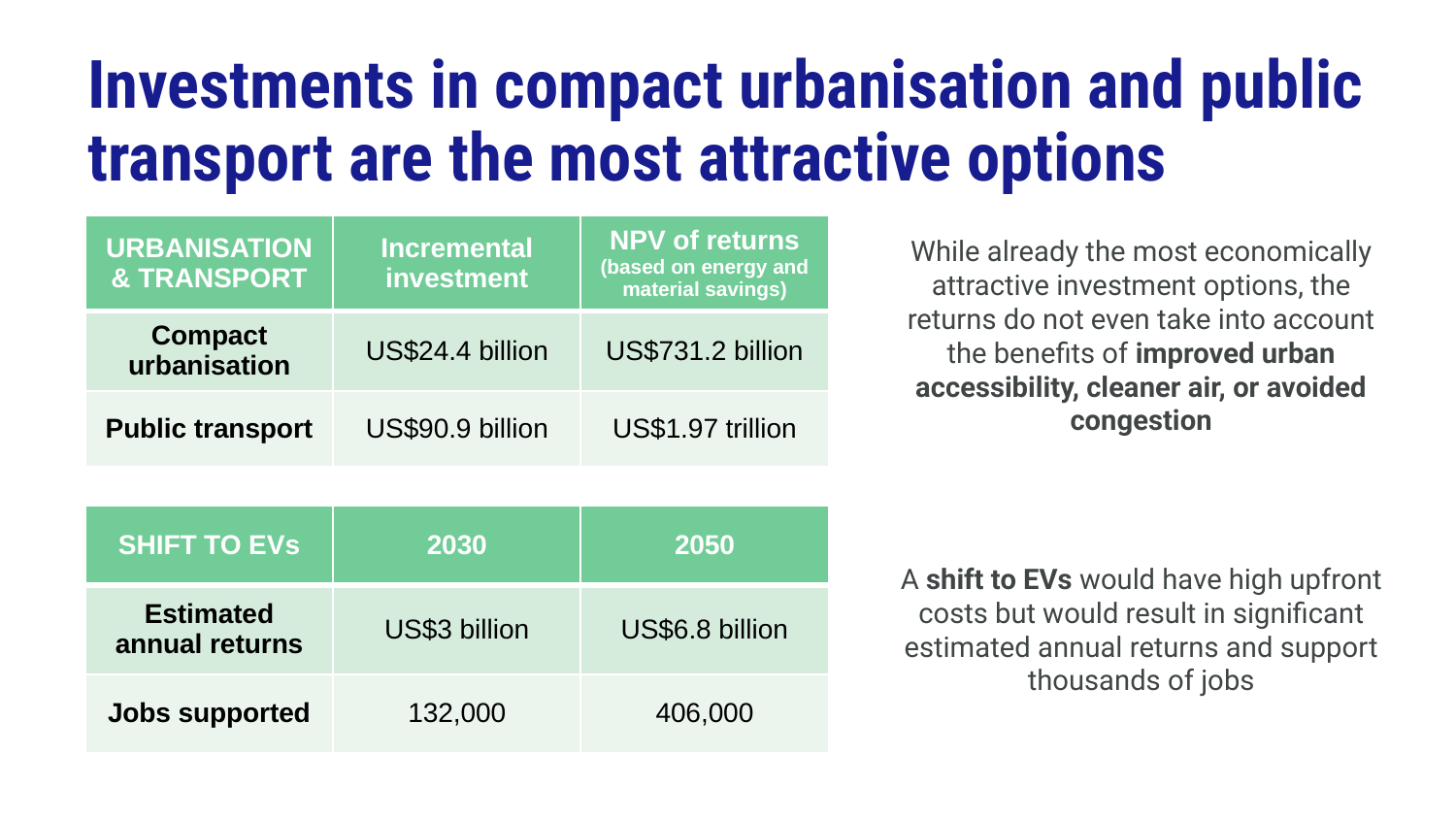

# Investments in compact urbanisation and public transport are the most attractive options
| URBANISATION & TRANSPORT | Incremental investment | NPV of returns (based on energy and material savings) |
| --- | --- | --- |
| Compact urbanisation | US$24.4 billion | US$731.2 billion |
| Public transport | US$90.9 billion | US$1.97 trillion |
While already the most economically attractive investment options, the returns do not even take into account the benefits of improved urban accessibility, cleaner air, or avoided congestion

| SHIFT TO EVs | 2030 | 2050 |
| --- | --- | --- |
| Estimated annual returns | US$3 billion | US$6.8 billion |
| Jobs supported | 132,000 | 406,000 |
A shift to EVs would have high upfront costs but would result in significant estimated annual returns and support thousands of jobs